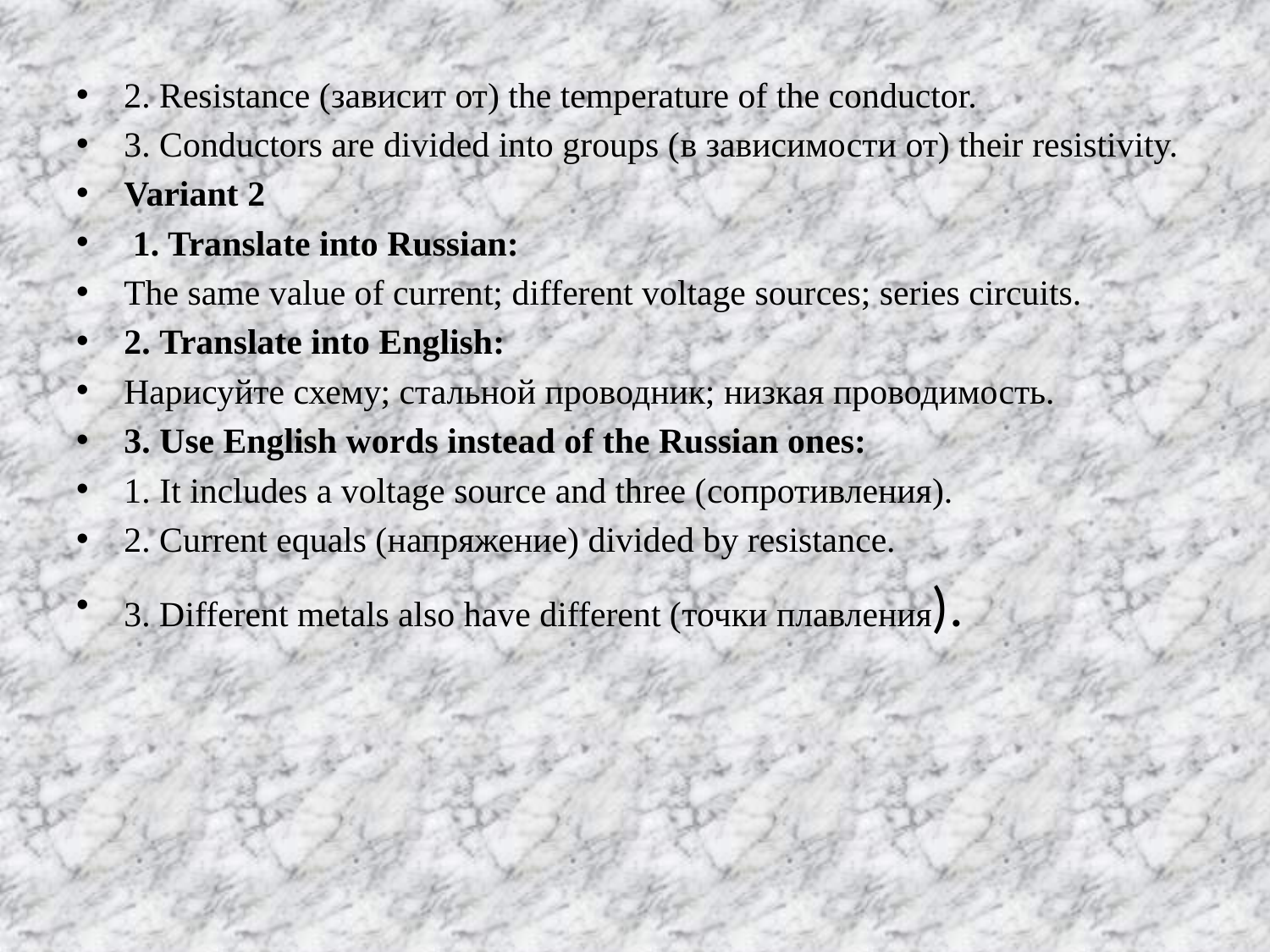

2. Resistance (зависит от) the temperature of the conductor.
3. Conductors are divided into groups (в зависимости от) their resistivity.
Variant 2
 1. Translate into Russian:
The same value of current; different voltage sources; series circuits.
2. Translate into English:
Нарисуйте схему; стальной проводник; низкая проводимость.
3. Use English words instead of the Russian ones:
1. It includes a voltage source and three (сопротивления).
2. Current equals (напряжение) divided by resistance.
3. Different metals also have different (точки плавления).